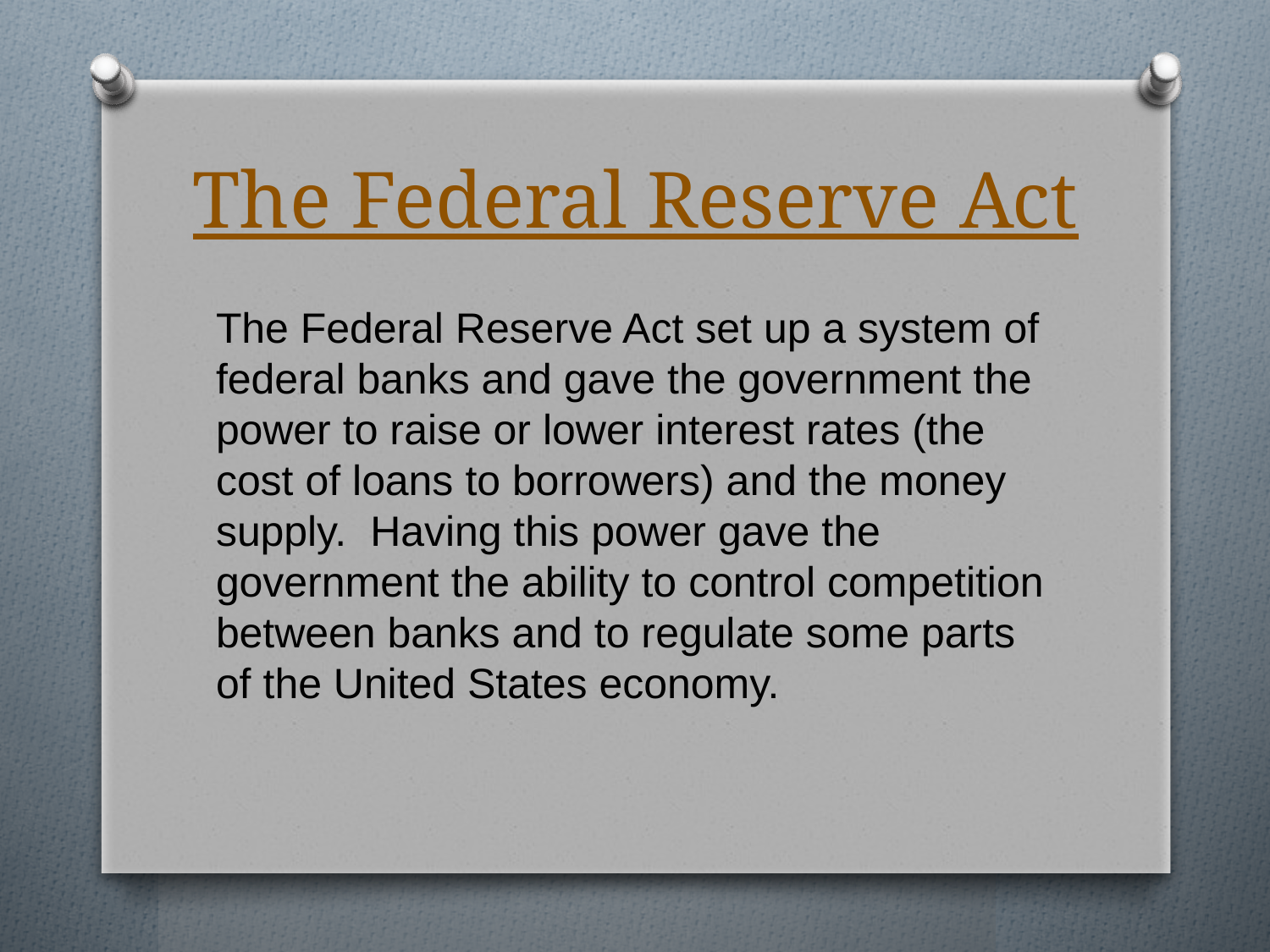

# The Federal Reserve Act
The Federal Reserve Act set up a system of federal banks and gave the government the power to raise or lower interest rates (the cost of loans to borrowers) and the money supply.  Having this power gave the government the ability to control competition between banks and to regulate some parts of the United States economy.